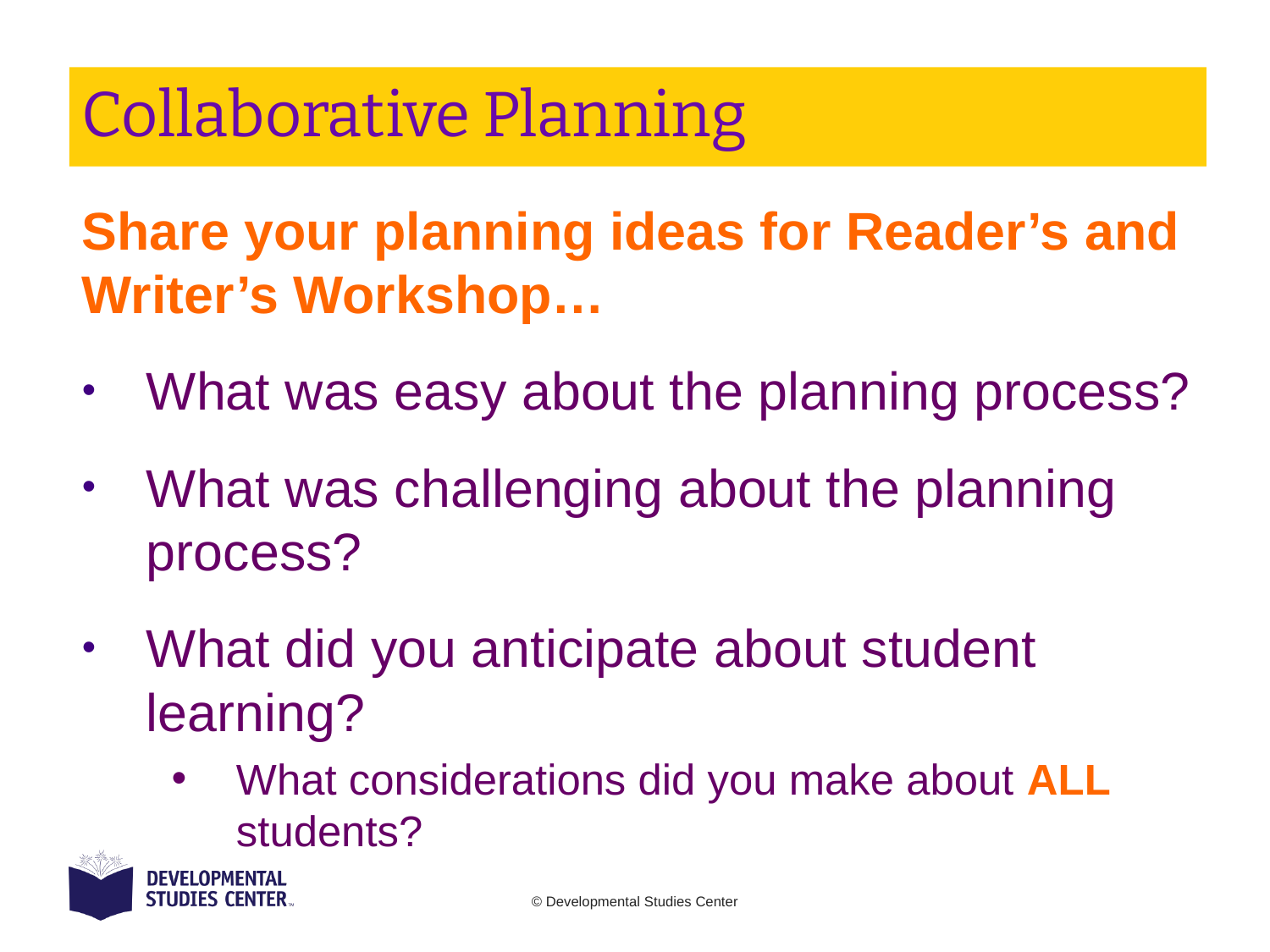

# Collaborative Planning
Share your planning ideas for Reader’s and Writer’s Workshop…
What was easy about the planning process?
What was challenging about the planning process?
What did you anticipate about student learning?
What considerations did you make about ALL students?